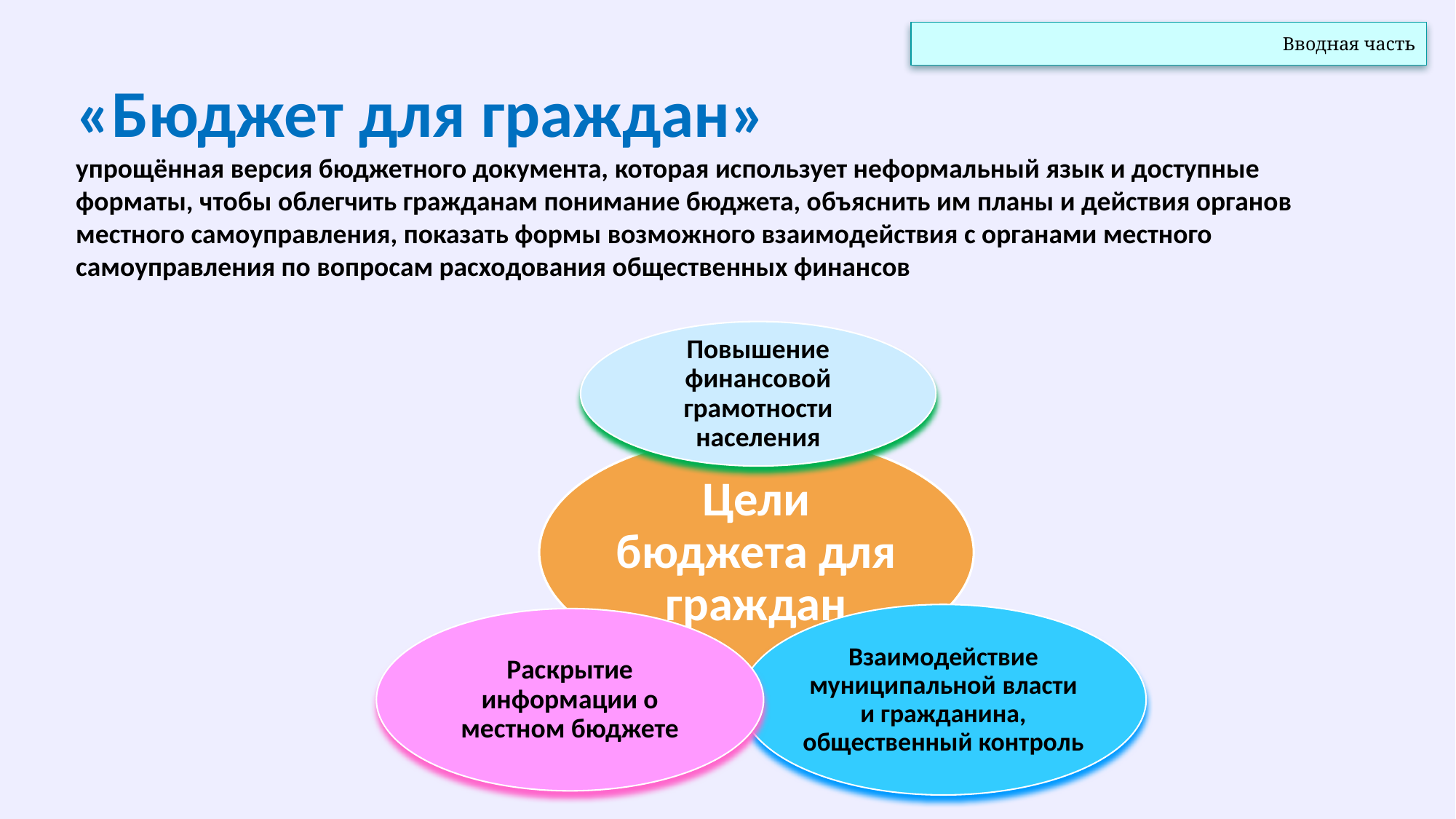

Вводная часть
#
«Бюджет для граждан»
упрощённая версия бюджетного документа, которая использует неформальный язык и доступные форматы, чтобы облегчить гражданам понимание бюджета, объяснить им планы и действия органов местного самоуправления, показать формы возможного взаимодействия с органами местного самоуправления по вопросам расходования общественных финансов
Цели бюджета для граждан

Повышение финансовой грамотности населения

Взаимодействие муниципальной власти и гражданина, общественный контроль

Раскрытие информации о местном бюджете